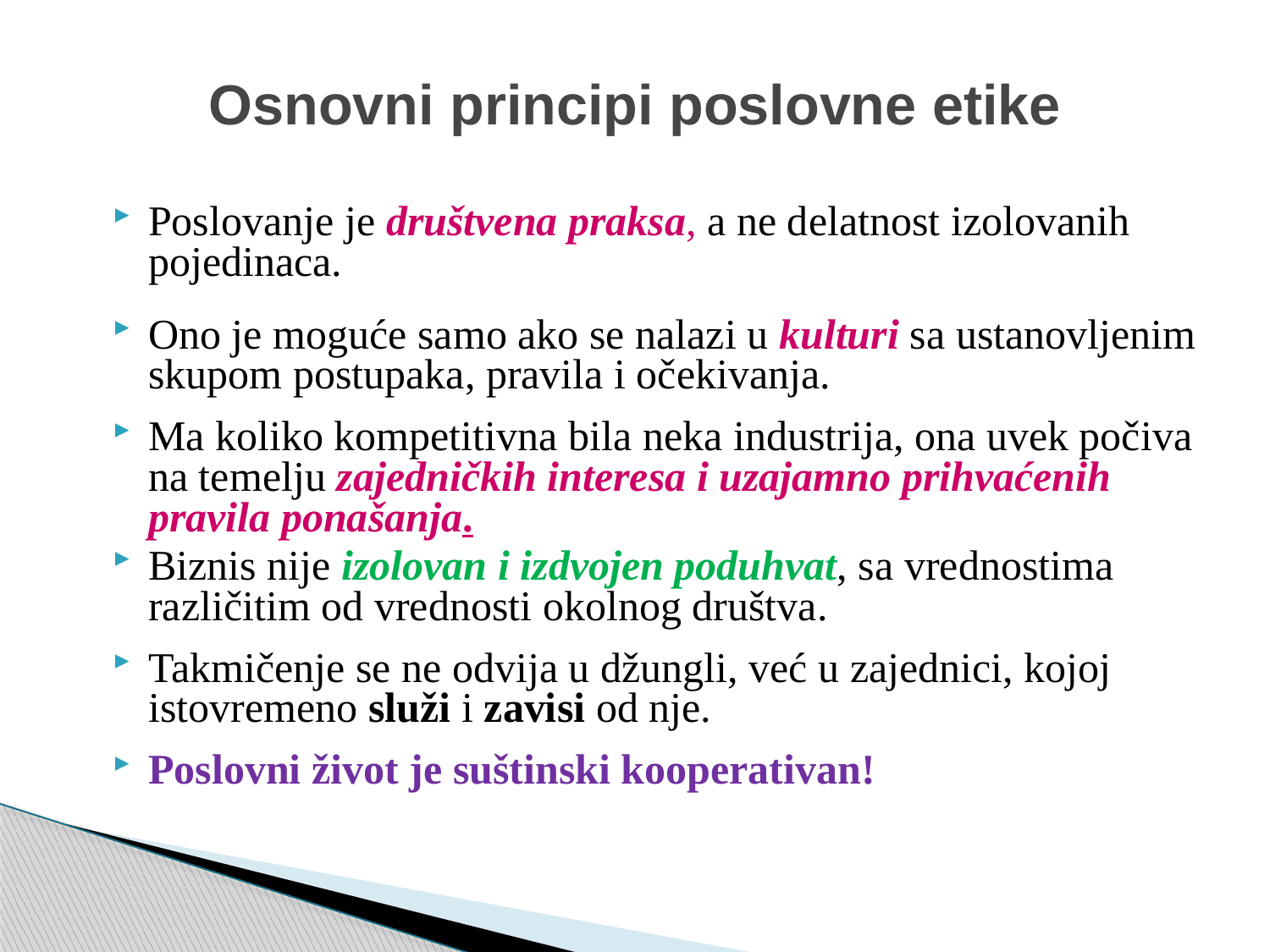

# Osnovni principi poslovne etike

Poslovanje je društvena praksa, a ne delatnost izolovanih pojedinaca.
Ono je moguće samo ako se nalazi u kulturi sa ustanovljenim skupom postupaka, pravila i očekivanja.
Ma koliko kompetitivna bila neka industrija, ona uvek počiva na temelju zajedničkih interesa i uzajamno prihvaćenih pravila ponašanja.
Biznis nije izolovan i izdvojen poduhvat, sa vrednostima različitim od vrednosti okolnog društva.
Takmičenje se ne odvija u džungli, već u zajednici, kojoj istovremeno služi i zavisi od nje.
Poslovni život je suštinski kooperativan!